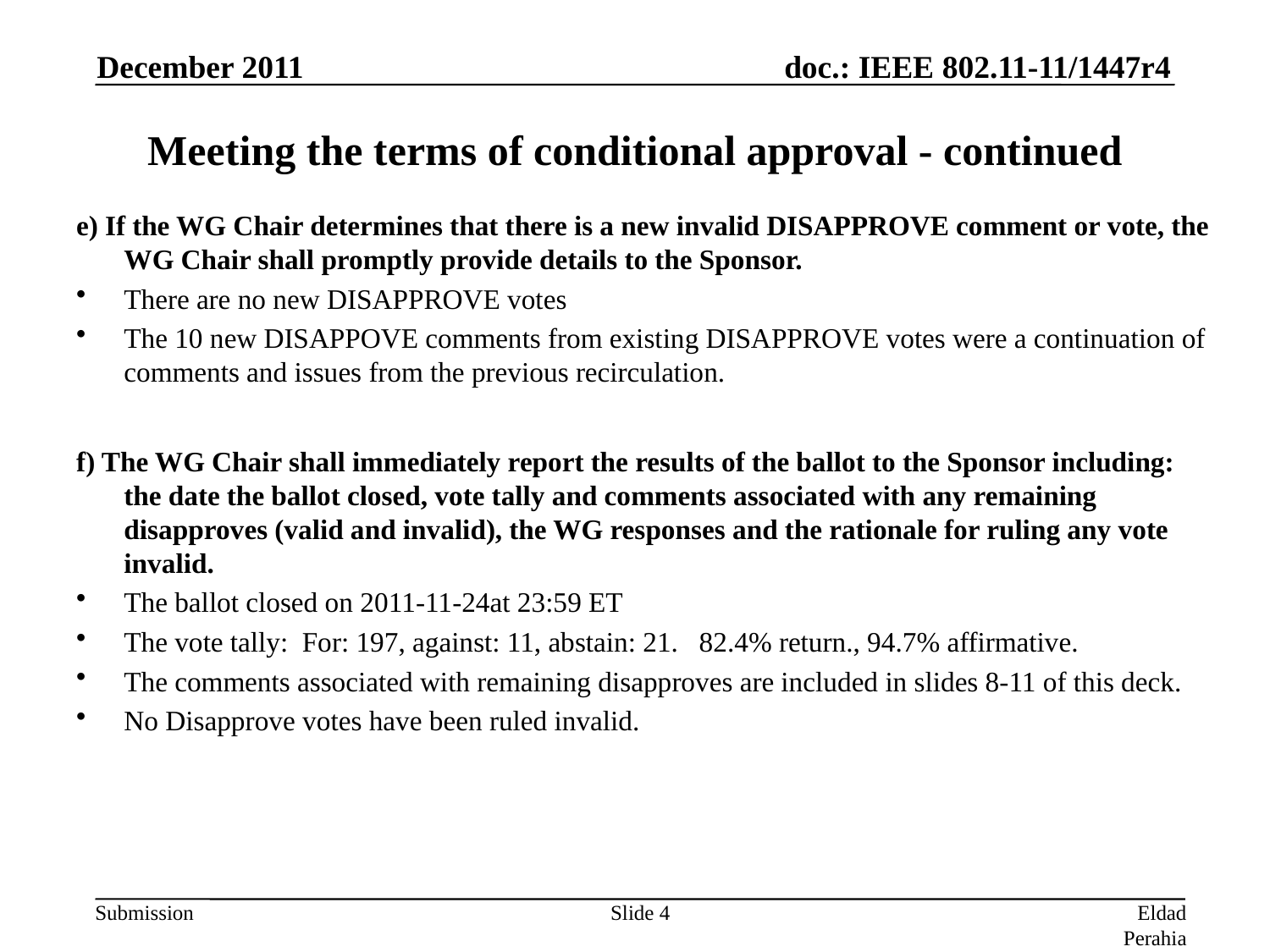

December 2011
Meeting the terms of conditional approval - continued
e) If the WG Chair determines that there is a new invalid DISAPPROVE comment or vote, the WG Chair shall promptly provide details to the Sponsor.
There are no new DISAPPROVE votes
The 10 new DISAPPOVE comments from existing DISAPPROVE votes were a continuation of comments and issues from the previous recirculation.

f) The WG Chair shall immediately report the results of the ballot to the Sponsor including: the date the ballot closed, vote tally and comments associated with any remaining disapproves (valid and invalid), the WG responses and the rationale for ruling any vote invalid.
The ballot closed on 2011-11-24at 23:59 ET
The vote tally:  For: 197, against: 11, abstain: 21.   82.4% return., 94.7% affirmative.
The comments associated with remaining disapproves are included in slides 8-11 of this deck.
No Disapprove votes have been ruled invalid.
Slide 4
Eldad Perahia, Intel Corporation